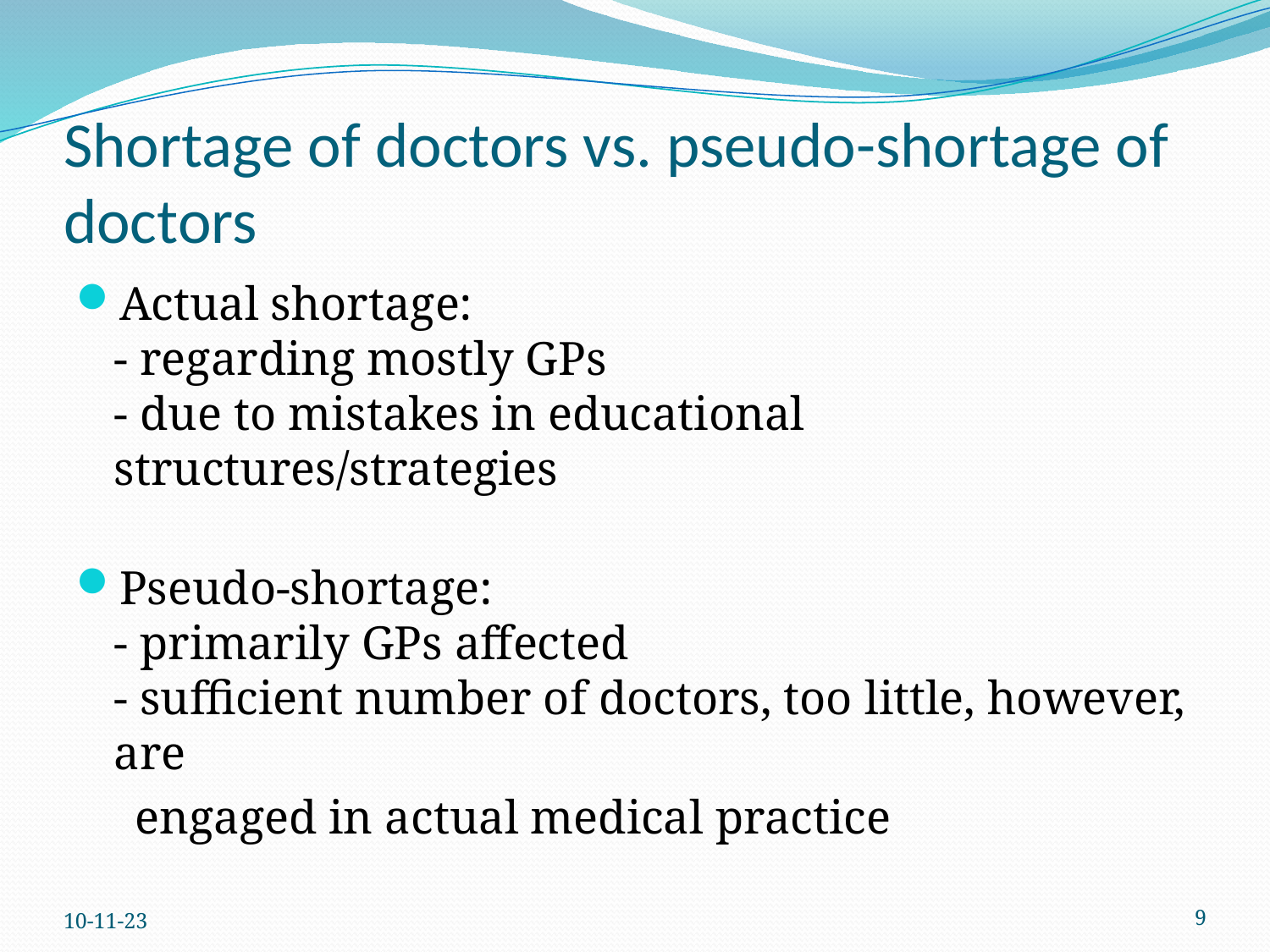

# Shortage of doctors vs. pseudo-shortage of doctors
Actual shortage:
- regarding mostly GPs
- due to mistakes in educational structures/strategies
Pseudo-shortage:
- primarily GPs affected
- sufficient number of doctors, too little, however, are
     engaged in actual medical practice
10-11-23
9